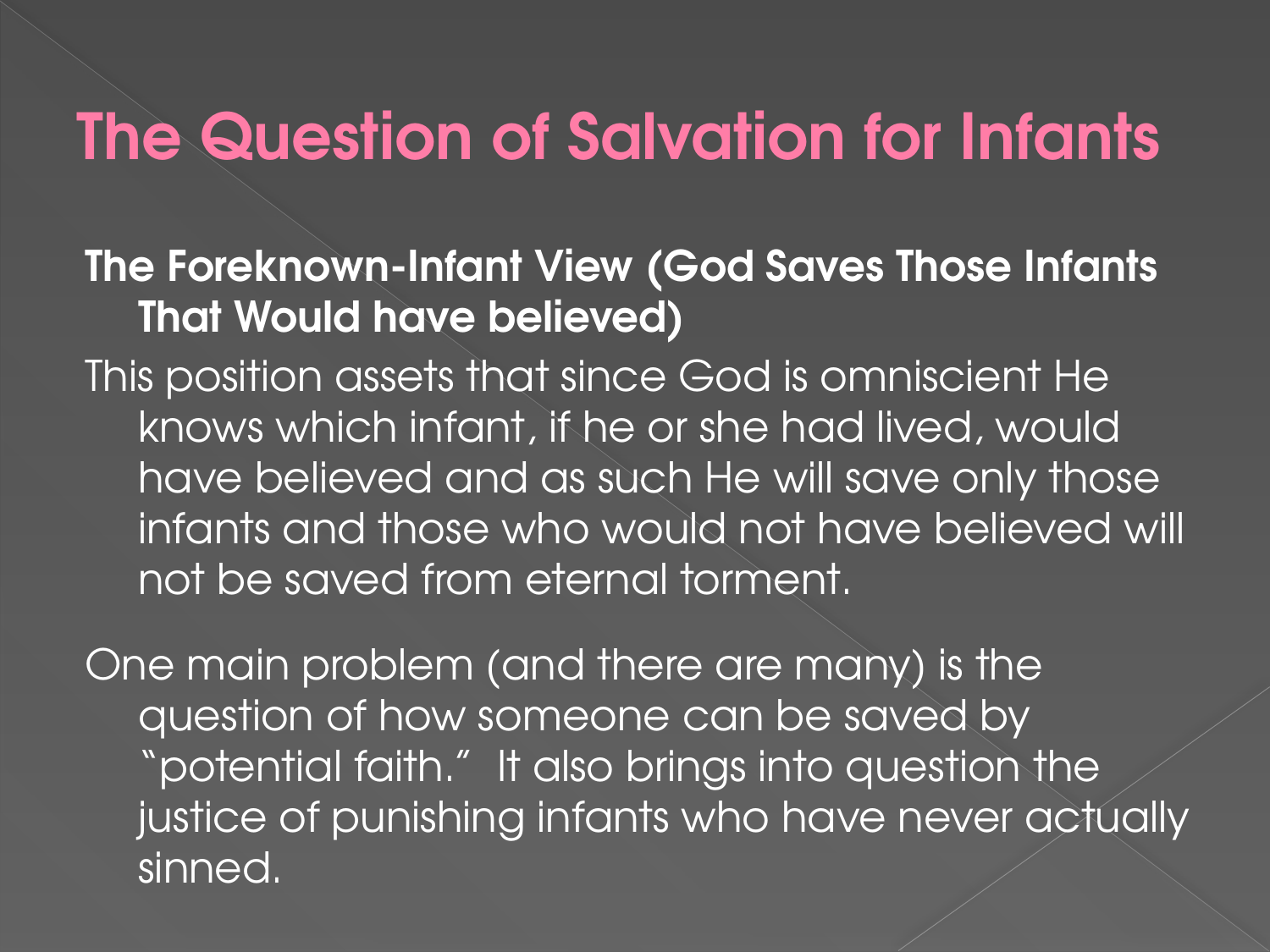

# The Question of Salvation for Infants
The Foreknown-Infant View (God Saves Those Infants That Would have believed)
This position assets that since God is omniscient He knows which infant, if he or she had lived, would have believed and as such He will save only those infants and those who would not have believed will not be saved from eternal torment.

One main problem (and there are many) is the question of how someone can be saved by “potential faith.”  It also brings into question the justice of punishing infants who have never actually sinned.